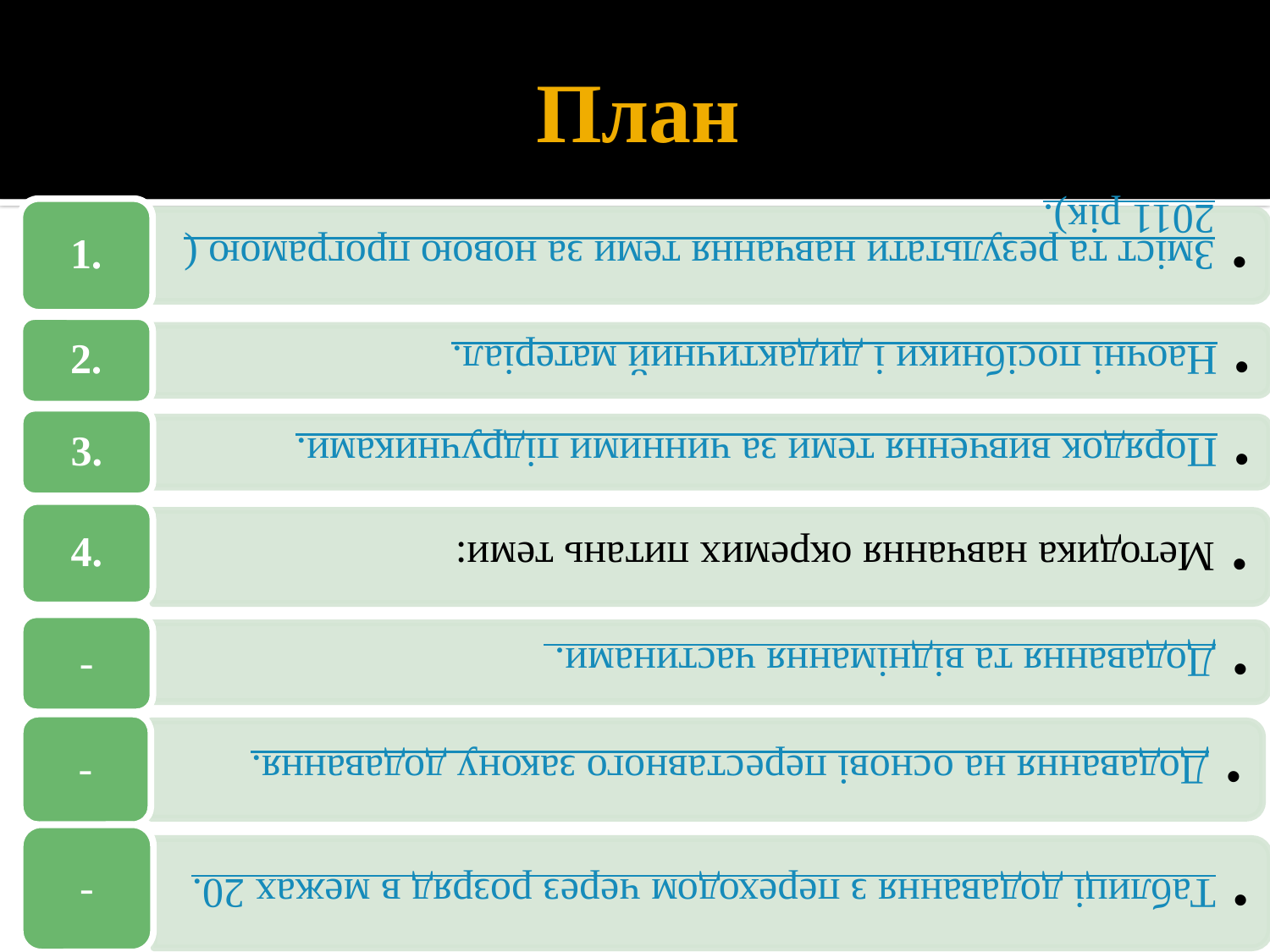

# План
Зміст та результати навчання теми за новою програмою (2011 рік).
1.
Наочні посібники і дидактичний матеріал.
2.
Порядок вивчення теми за чинними підручниками.
3.
Методика навчання окремих питань теми:
4.
Додавання та віднімання частинами.
-
Додавання на основі переставного закону додавання.
-
Таблиці додавання з переходом через розряд в межах 20.
-